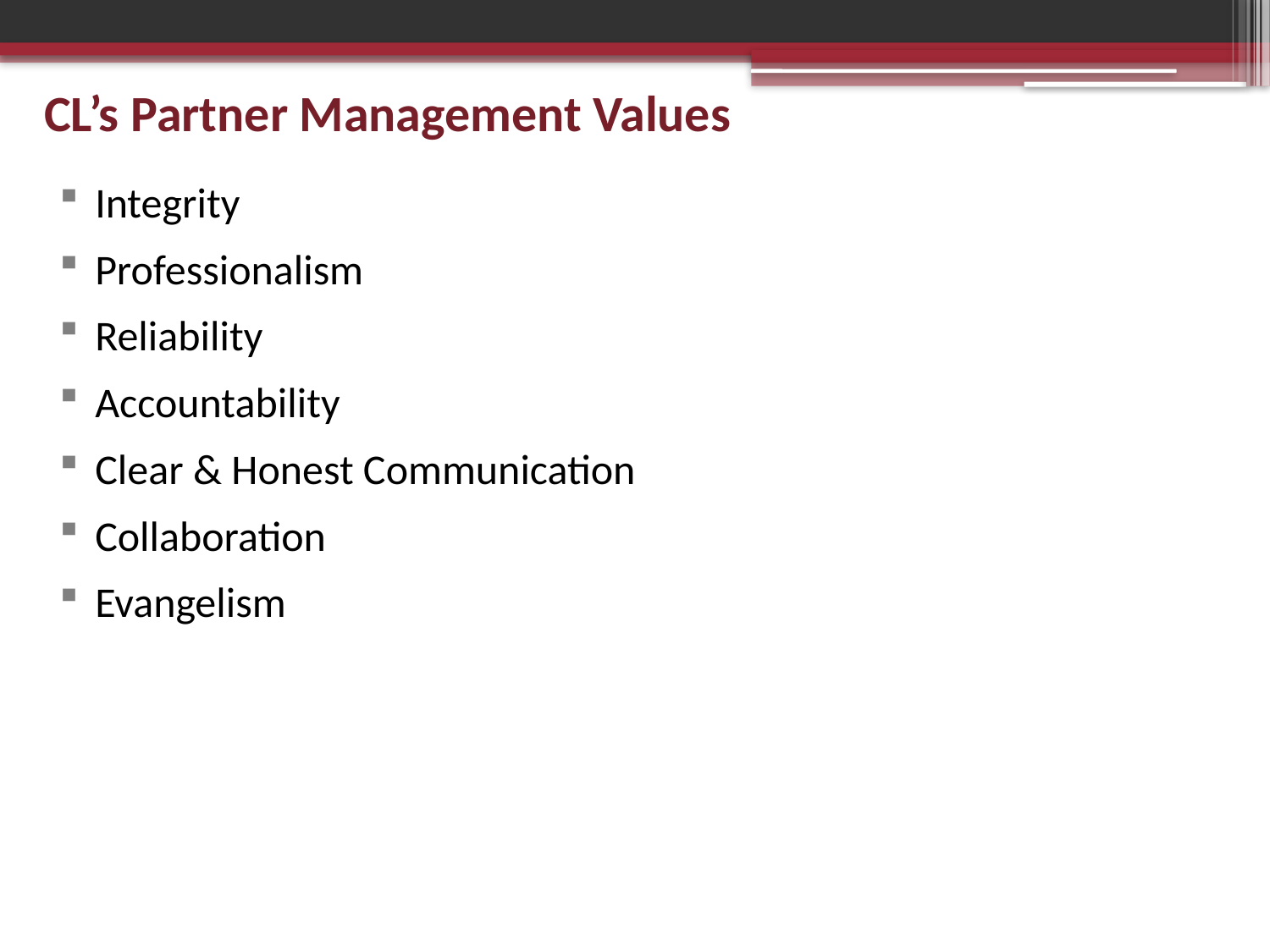

# CL’s Partner Management Values
Integrity
Professionalism
Reliability
Accountability
Clear & Honest Communication
Collaboration
Evangelism